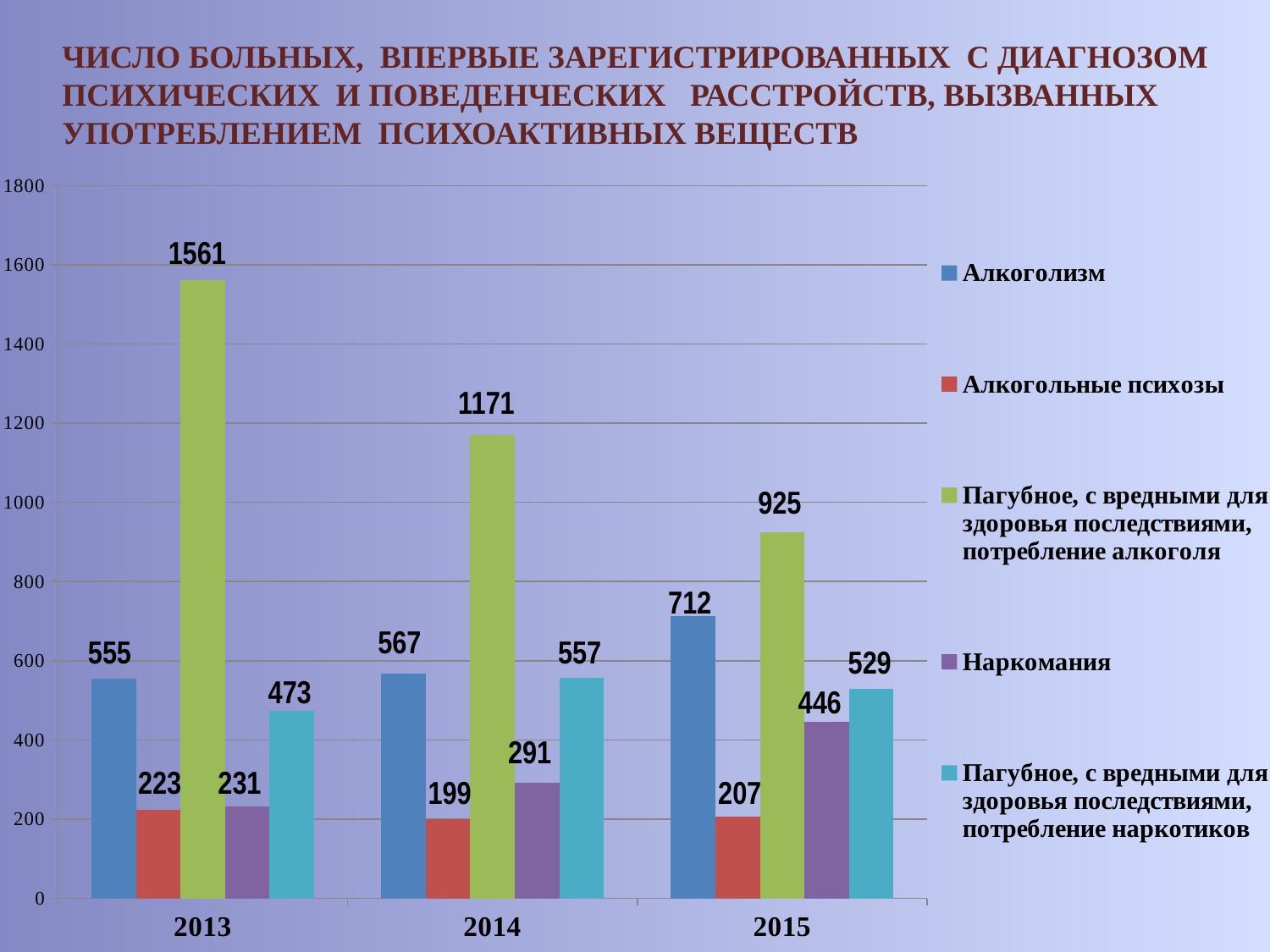

ЧИСЛО БОЛЬНЫХ,  ВПЕРВЫЕ ЗАРЕГИСТРИРОВАННЫХ  С ДИАГНОЗОМ ПСИХИЧЕСКИХ  И ПОВЕДЕНЧЕСКИХ   РАССТРОЙСТВ, ВЫЗВАННЫХ  УПОТРЕБЛЕНИЕМ  ПСИХОАКТИВНЫХ ВЕЩЕСТВ

### Chart

| Category | Алкоголизм | Алкогольные психозы | Пагубное, с вредными для здоровья последствиями, потребление алкоголя | Наркомания | Пагубное, с вредными для здоровья последствиями, потребление наркотиков |
|---|---|---|---|---|---|
| 2013 | 555.0 | 223.0 | 1561.0 | 231.0 | 473.0 |
| 2014 | 567.0 | 199.0 | 1171.0 | 291.0 | 557.0 |
| 2015 | 712.0 | 207.0 | 925.0 | 446.0 | 529.0 |
1561
1171
925
712
567
555
557
529
473
446
291
223
231
199
207